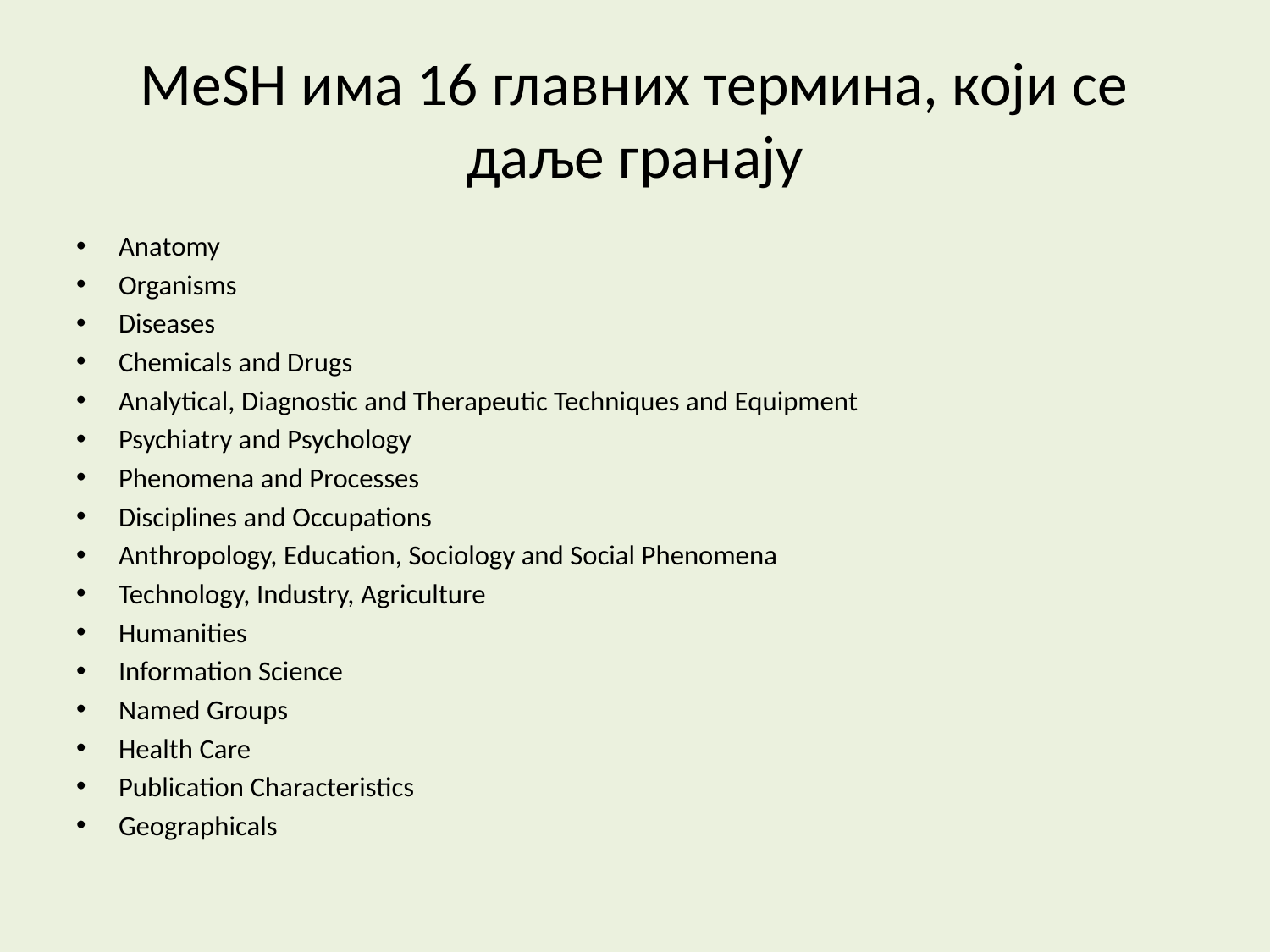

# MeSH има 16 главних термина, који се даље гранају
Anatomy
Organisms
Diseases
Chemicals and Drugs
Analytical, Diagnostic and Therapeutic Techniques and Equipment
Psychiatry and Psychology
Phenomena and Processes
Disciplines and Occupations
Anthropology, Education, Sociology and Social Phenomena
Technology, Industry, Agriculture
Humanities
Information Science
Named Groups
Health Care
Publication Characteristics
Geographicals